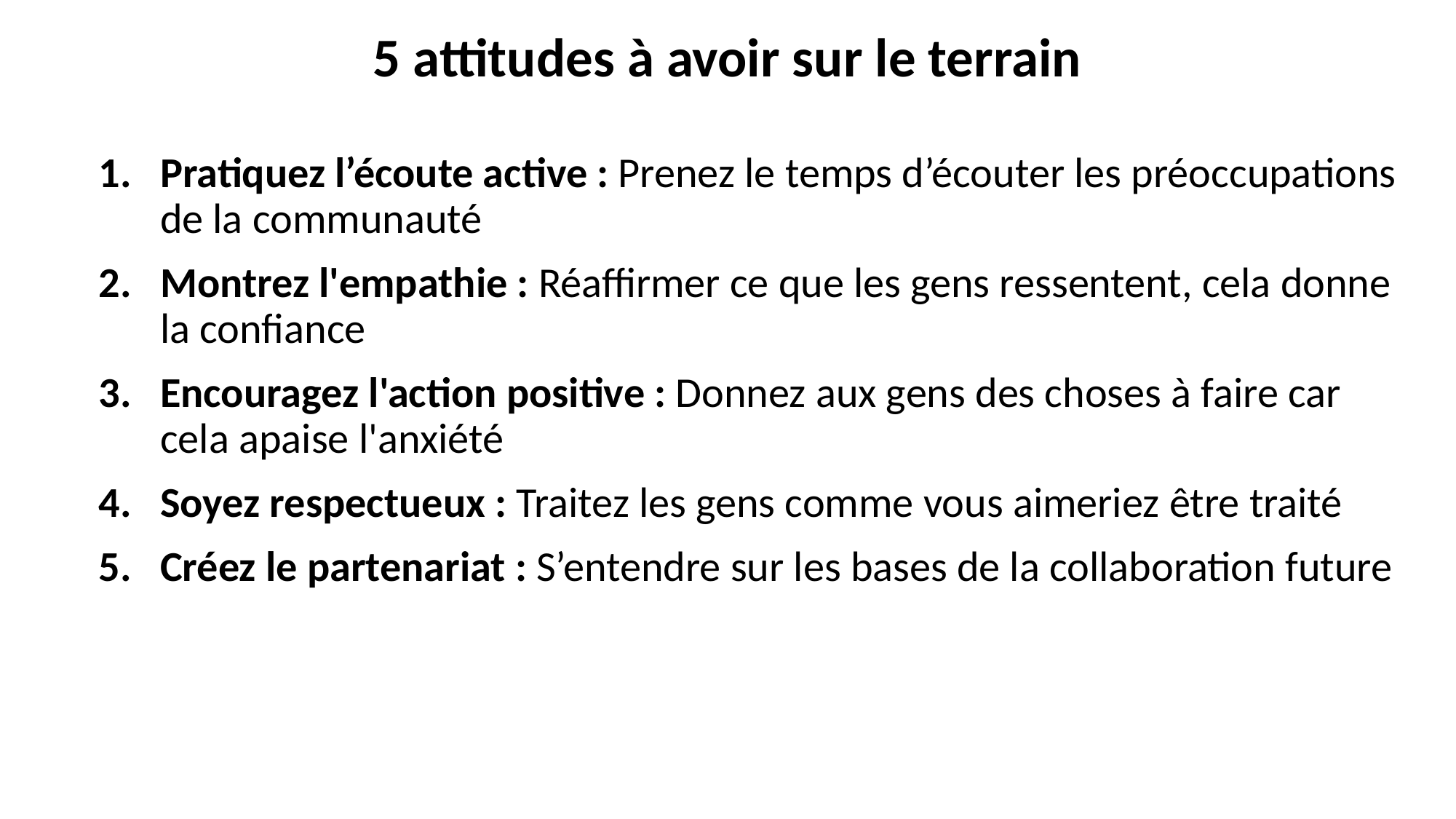

5 attitudes à avoir sur le terrain
Pratiquez l’écoute active : Prenez le temps d’écouter les préoccupations de la communauté
Montrez l'empathie : Réaffirmer ce que les gens ressentent, cela donne la confiance
Encouragez l'action positive : Donnez aux gens des choses à faire car cela apaise l'anxiété
Soyez respectueux : Traitez les gens comme vous aimeriez être traité
Créez le partenariat : S’entendre sur les bases de la collaboration future